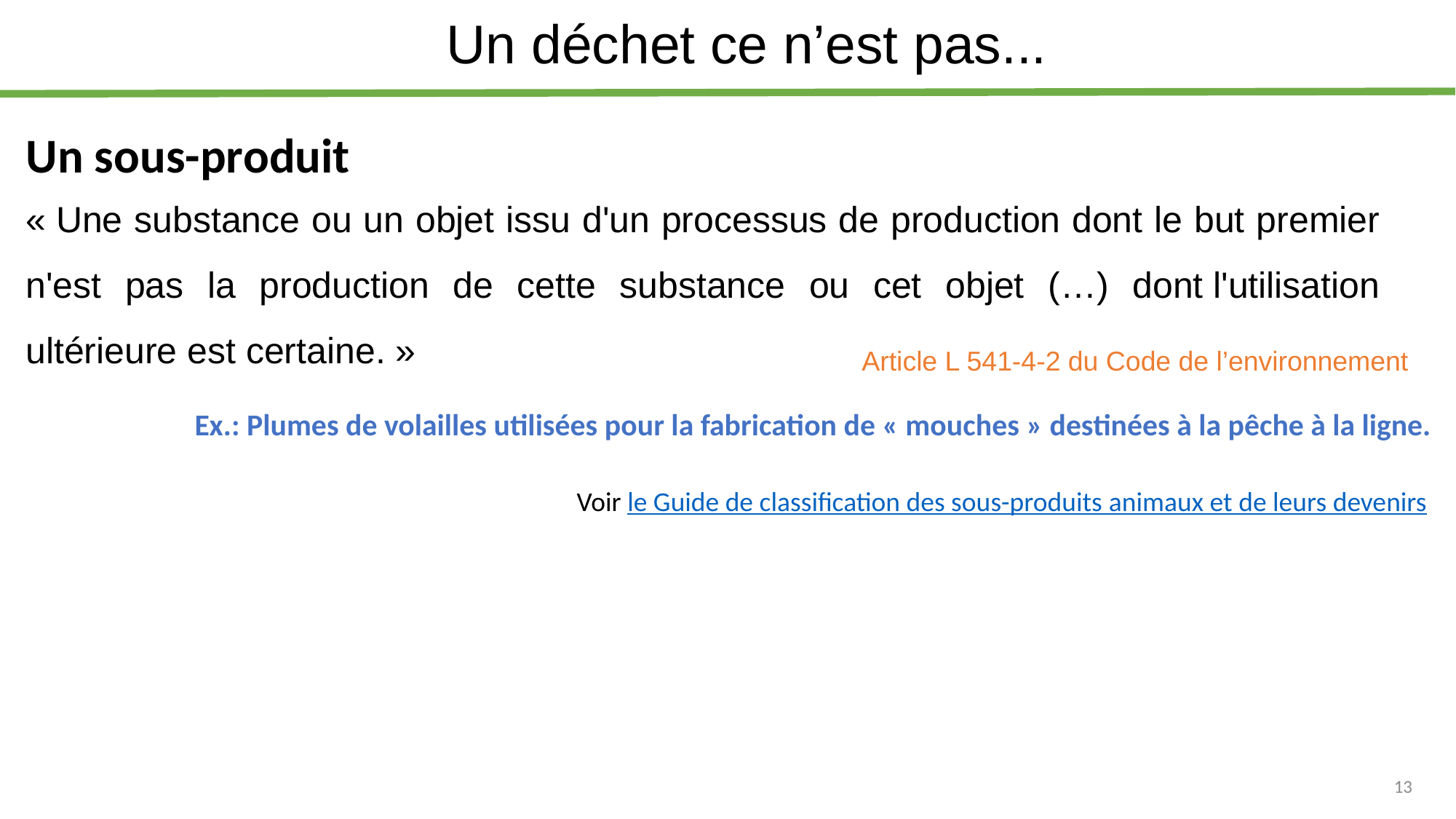

# Un déchet ce n’est pas...
Un sous-produit
« Une substance ou un objet issu d'un processus de production dont le but premier n'est pas la production de cette substance ou cet objet (…) dont l'utilisation ultérieure est certaine. »
Article L 541-4-2 du Code de l’environnement
Ex.: Plumes de volailles utilisées pour la fabrication de « mouches » destinées à la pêche à la ligne.
Voir le Guide de classification des sous-produits animaux et de leurs devenirs
13